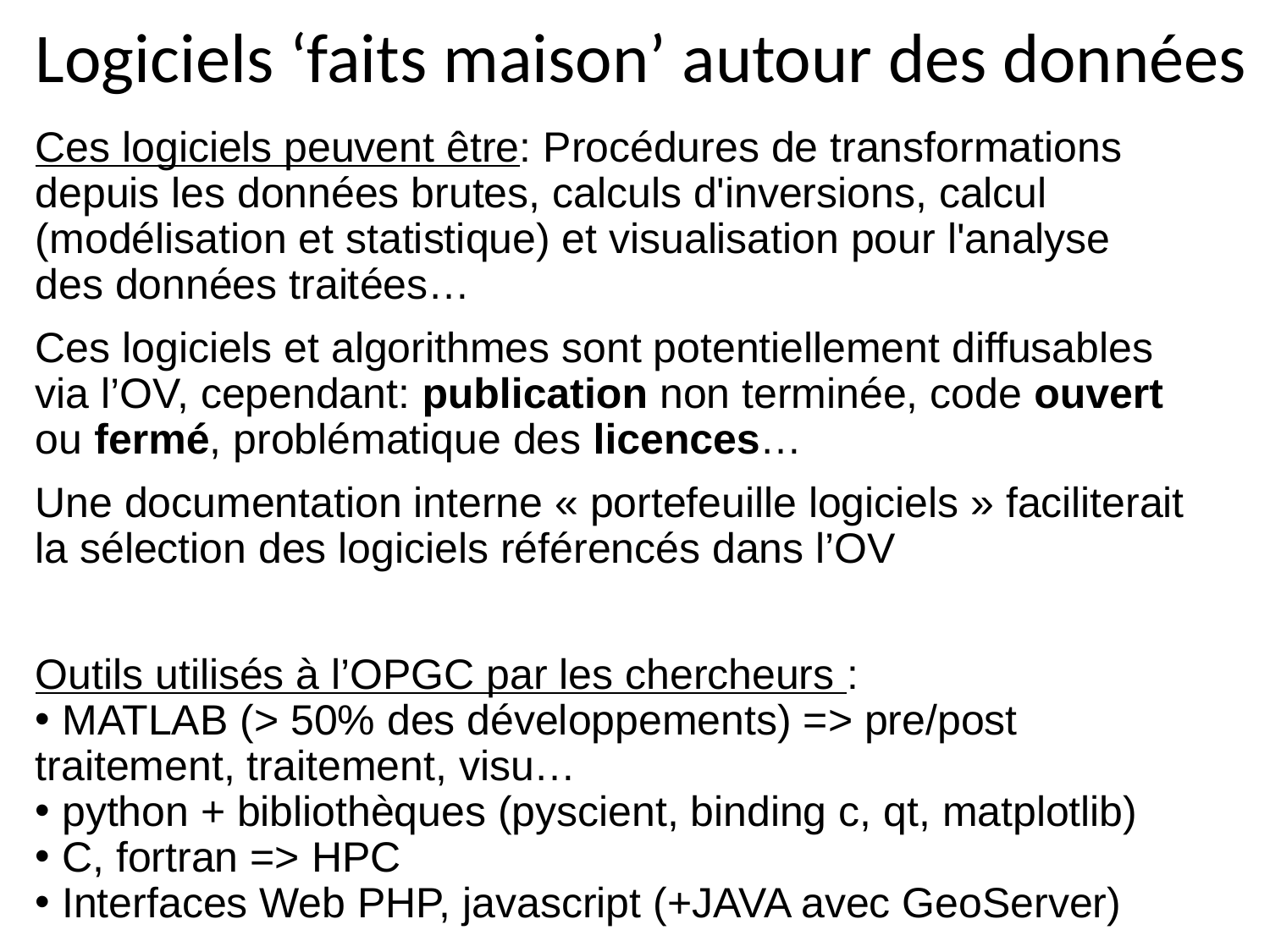

# Logiciels ‘faits maison’ autour des données
Ces logiciels peuvent être: Procédures de transformations depuis les données brutes, calculs d'inversions, calcul (modélisation et statistique) et visualisation pour l'analyse des données traitées…
Ces logiciels et algorithmes sont potentiellement diffusables via l’OV, cependant: publication non terminée, code ouvert ou fermé, problématique des licences…
Une documentation interne « portefeuille logiciels » faciliterait la sélection des logiciels référencés dans l’OV

Outils utilisés à l’OPGC par les chercheurs :
 MATLAB (> 50% des développements) => pre/post traitement, traitement, visu…
 python + bibliothèques (pyscient, binding c, qt, matplotlib)
 C, fortran => HPC
 Interfaces Web PHP, javascript (+JAVA avec GeoServer)